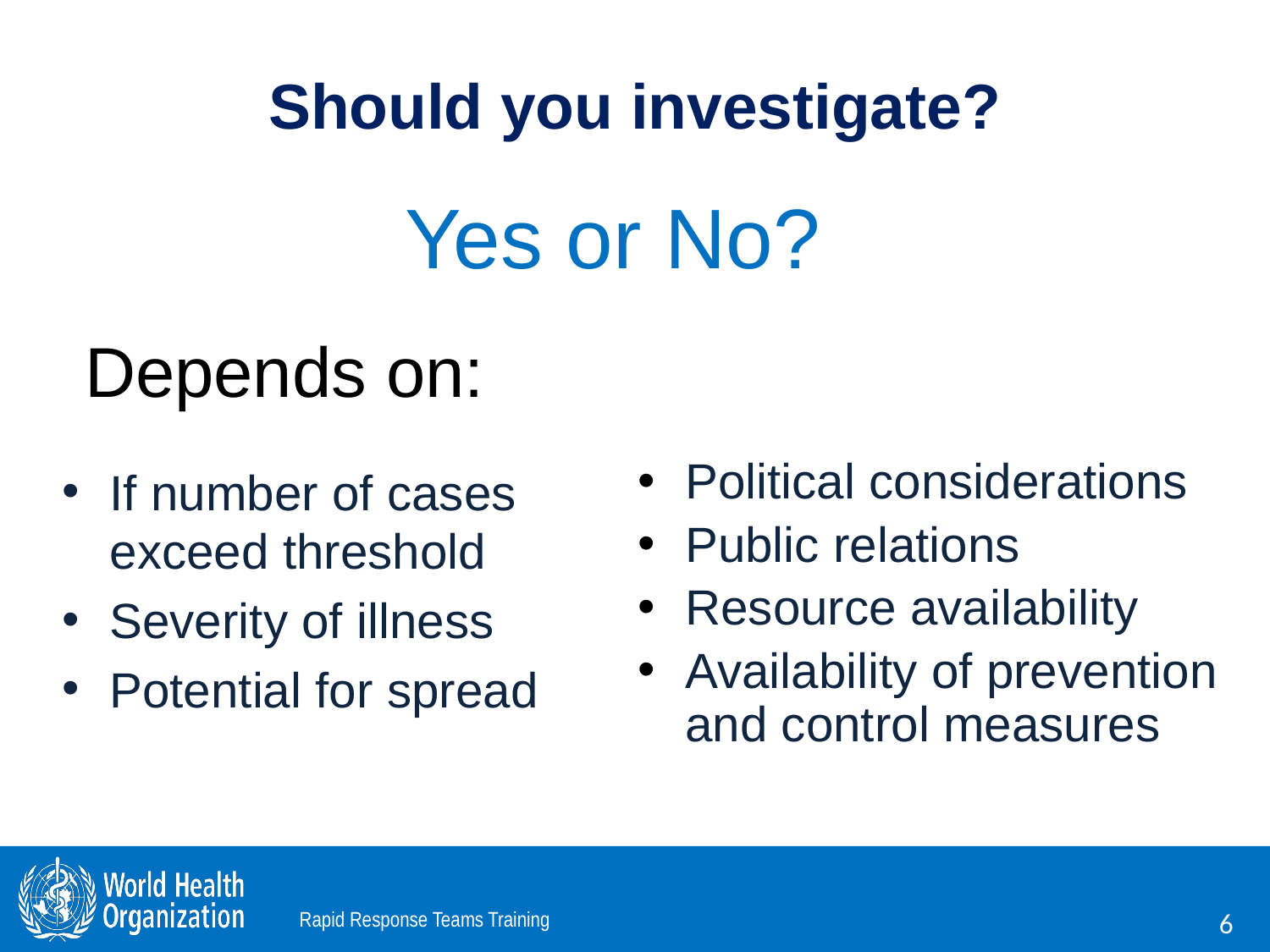

Should you investigate?
Yes or No?
Depends on:
Political considerations
Public relations
Resource availability
Availability of prevention and control measures

If number of cases exceed threshold
Severity of illness
Potential for spread